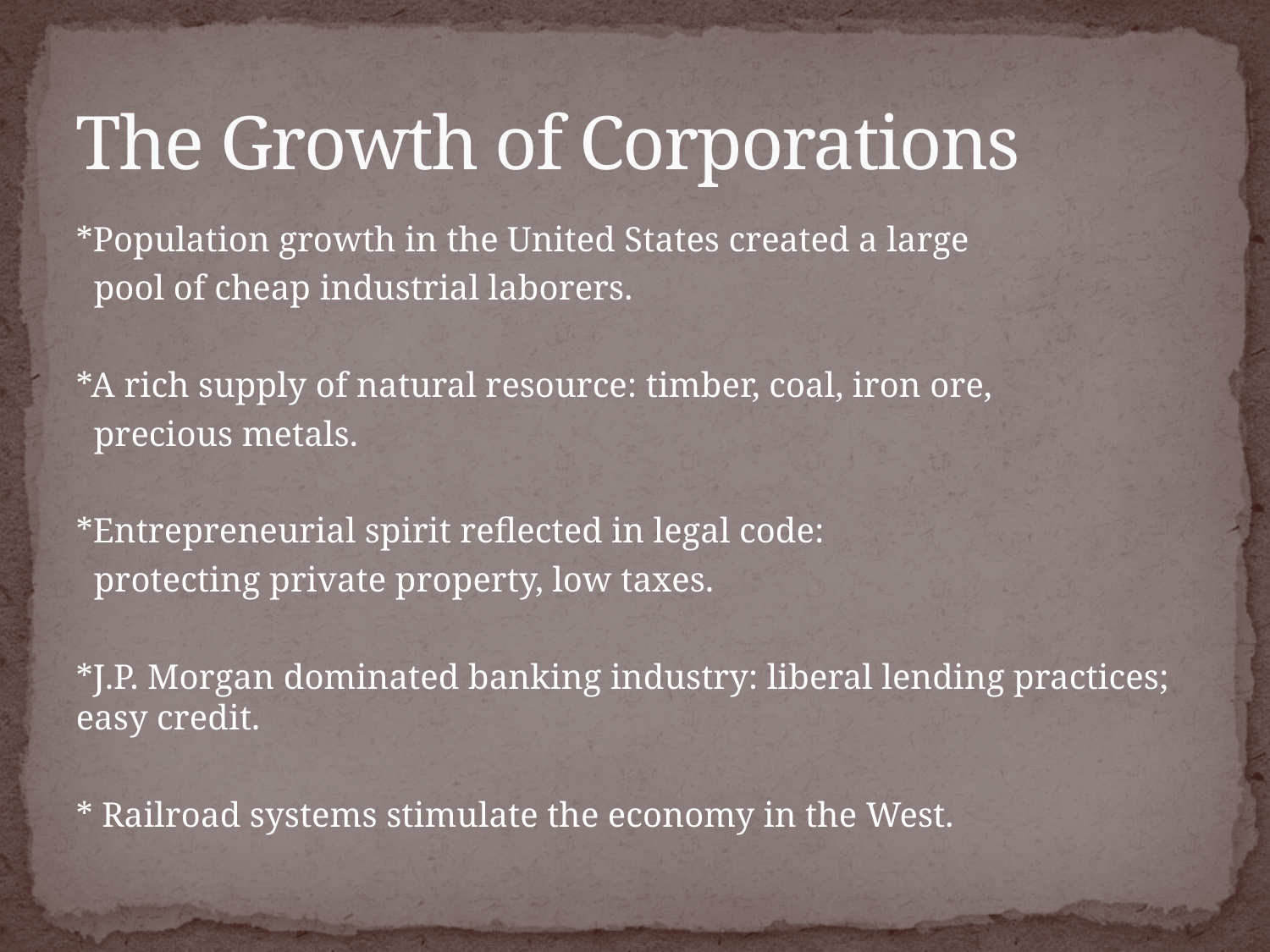

# The Growth of Corporations
*Population growth in the United States created a large
  pool of cheap industrial laborers.

*A rich supply of natural resource: timber, coal, iron ore,
  precious metals.

*Entrepreneurial spirit reflected in legal code:
  protecting private property, low taxes.

*J.P. Morgan dominated banking industry: liberal lending practices; easy credit.

* Railroad systems stimulate the economy in the West.